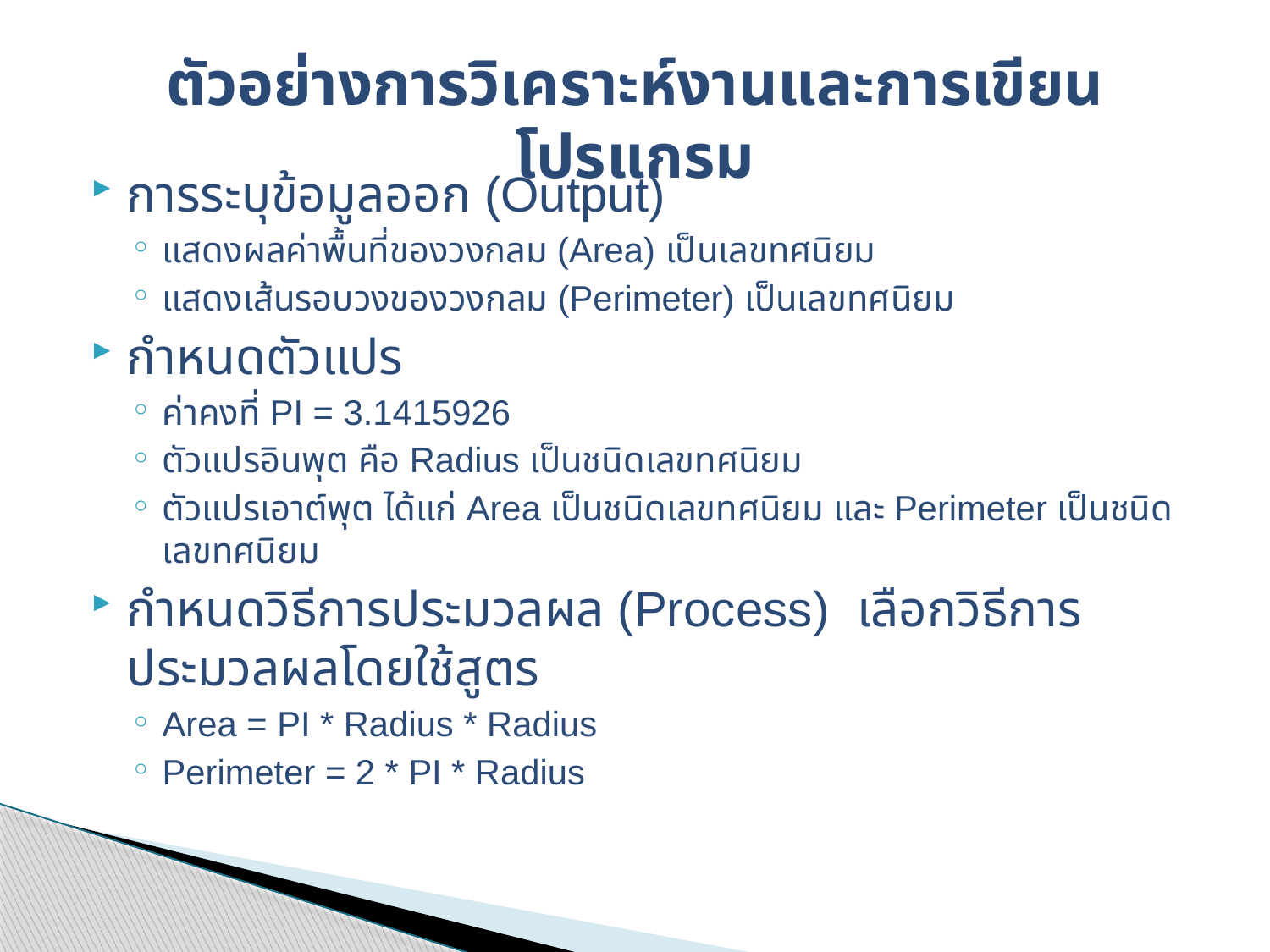

# ตัวอย่างการวิเคราะห์งานและการเขียนโปรแกรม
การระบุข้อมูลออก (Output)
แสดงผลค่าพื้นที่ของวงกลม (Area) เป็นเลขทศนิยม
แสดงเส้นรอบวงของวงกลม (Perimeter) เป็นเลขทศนิยม
กำหนดตัวแปร
ค่าคงที่ PI = 3.1415926
ตัวแปรอินพุต คือ Radius เป็นชนิดเลขทศนิยม
ตัวแปรเอาต์พุต ได้แก่ Area เป็นชนิดเลขทศนิยม และ Perimeter เป็นชนิดเลขทศนิยม
กำหนดวิธีการประมวลผล (Process)  เลือกวิธีการประมวลผลโดยใช้สูตร
Area = PI * Radius * Radius
Perimeter = 2 * PI * Radius